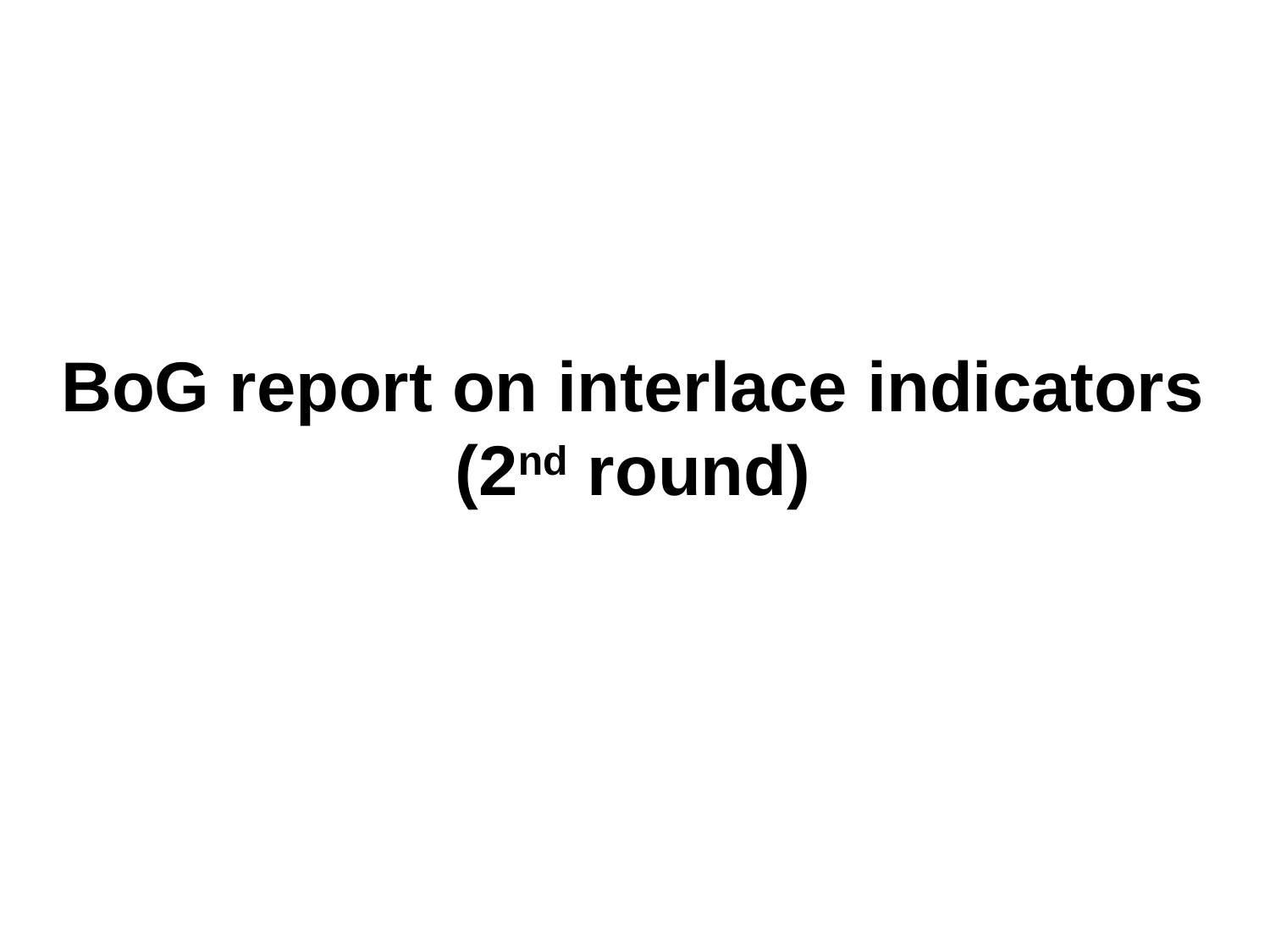

# BoG report on interlace indicators (2nd round)